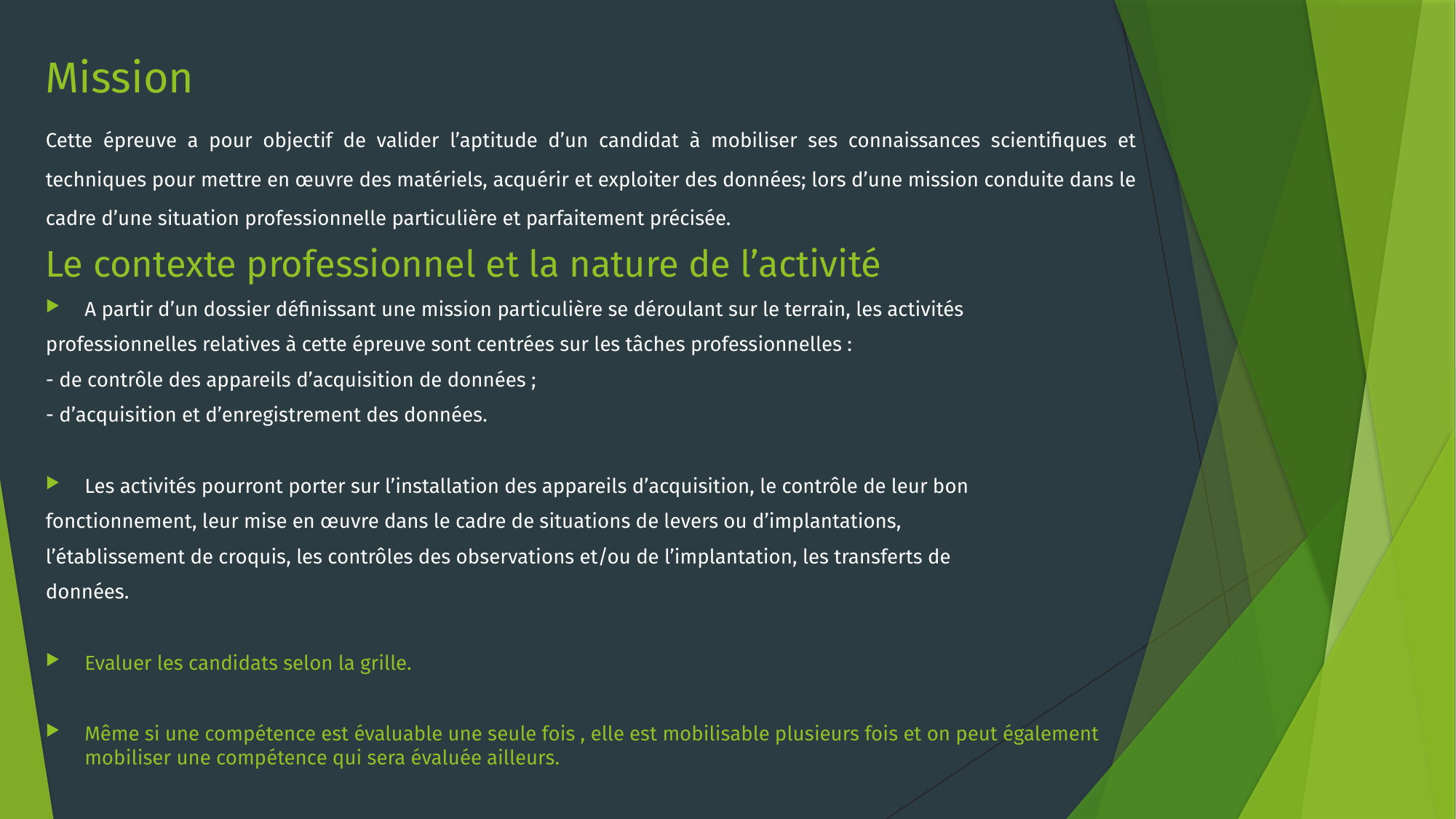

# Mission
Cette épreuve a pour objectif de valider l’aptitude d’un candidat à mobiliser ses connaissances scientifiques et techniques pour mettre en œuvre des matériels, acquérir et exploiter des données; lors d’une mission conduite dans le cadre d’une situation professionnelle particulière et parfaitement précisée.
Le contexte professionnel et la nature de l’activité
A partir d’un dossier définissant une mission particulière se déroulant sur le terrain, les activités
professionnelles relatives à cette épreuve sont centrées sur les tâches professionnelles :
- de contrôle des appareils d’acquisition de données ;
- d’acquisition et d’enregistrement des données.

Les activités pourront porter sur l’installation des appareils d’acquisition, le contrôle de leur bon
fonctionnement, leur mise en œuvre dans le cadre de situations de levers ou d’implantations,
l’établissement de croquis, les contrôles des observations et/ou de l’implantation, les transferts de
données.

Evaluer les candidats selon la grille.

Même si une compétence est évaluable une seule fois , elle est mobilisable plusieurs fois et on peut également mobiliser une compétence qui sera évaluée ailleurs.